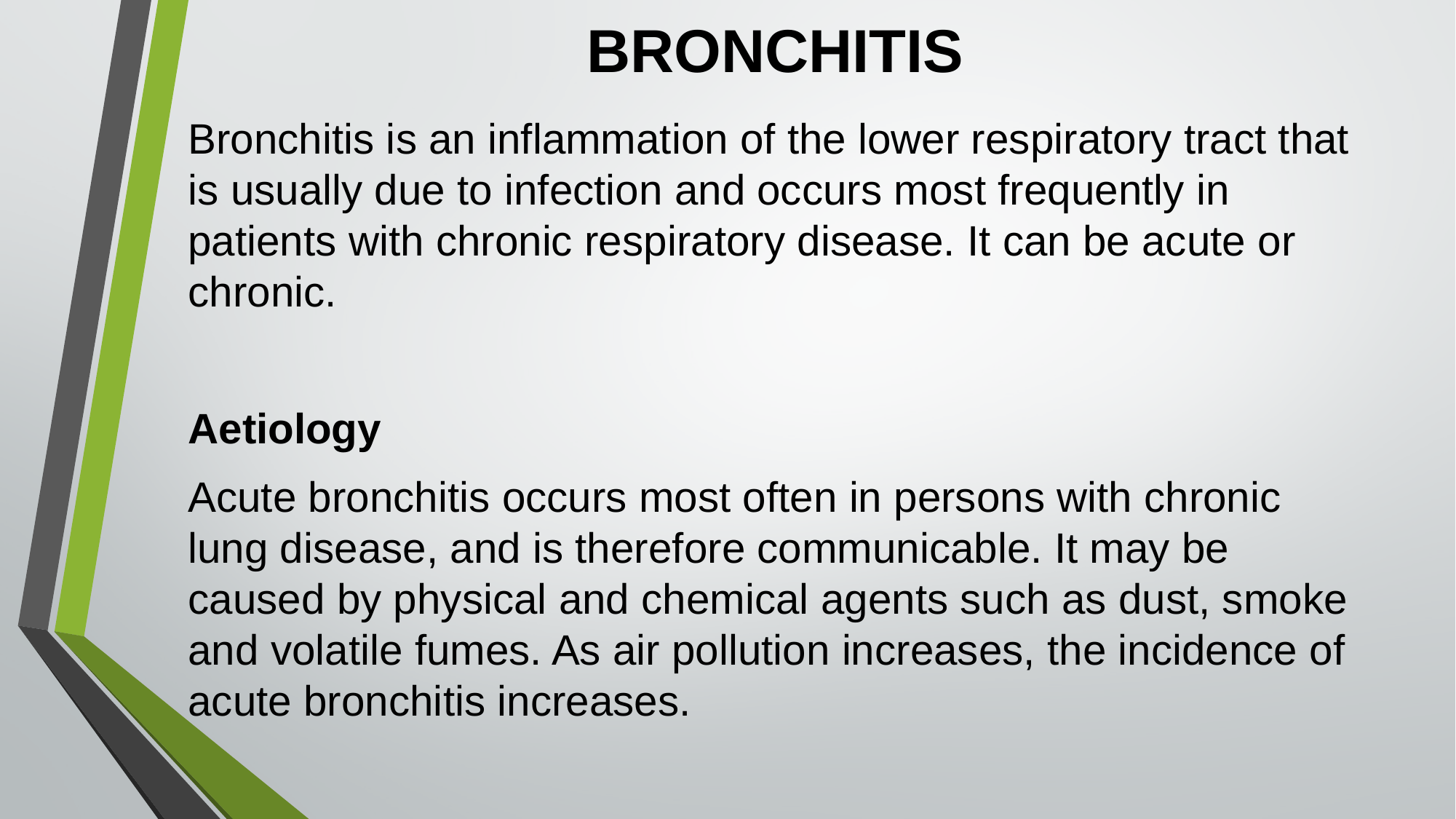

# BRONCHITIS
Bronchitis is an inflammation of the lower respiratory tract that is usually due to infection and occurs most frequently in patients with chronic respiratory disease. It can be acute or chronic.

Aetiology
Acute bronchitis occurs most often in persons with chronic lung disease, and is therefore communicable. It may be caused by physical and chemical agents such as dust, smoke and volatile fumes. As air pollution increases, the incidence of acute bronchitis increases.